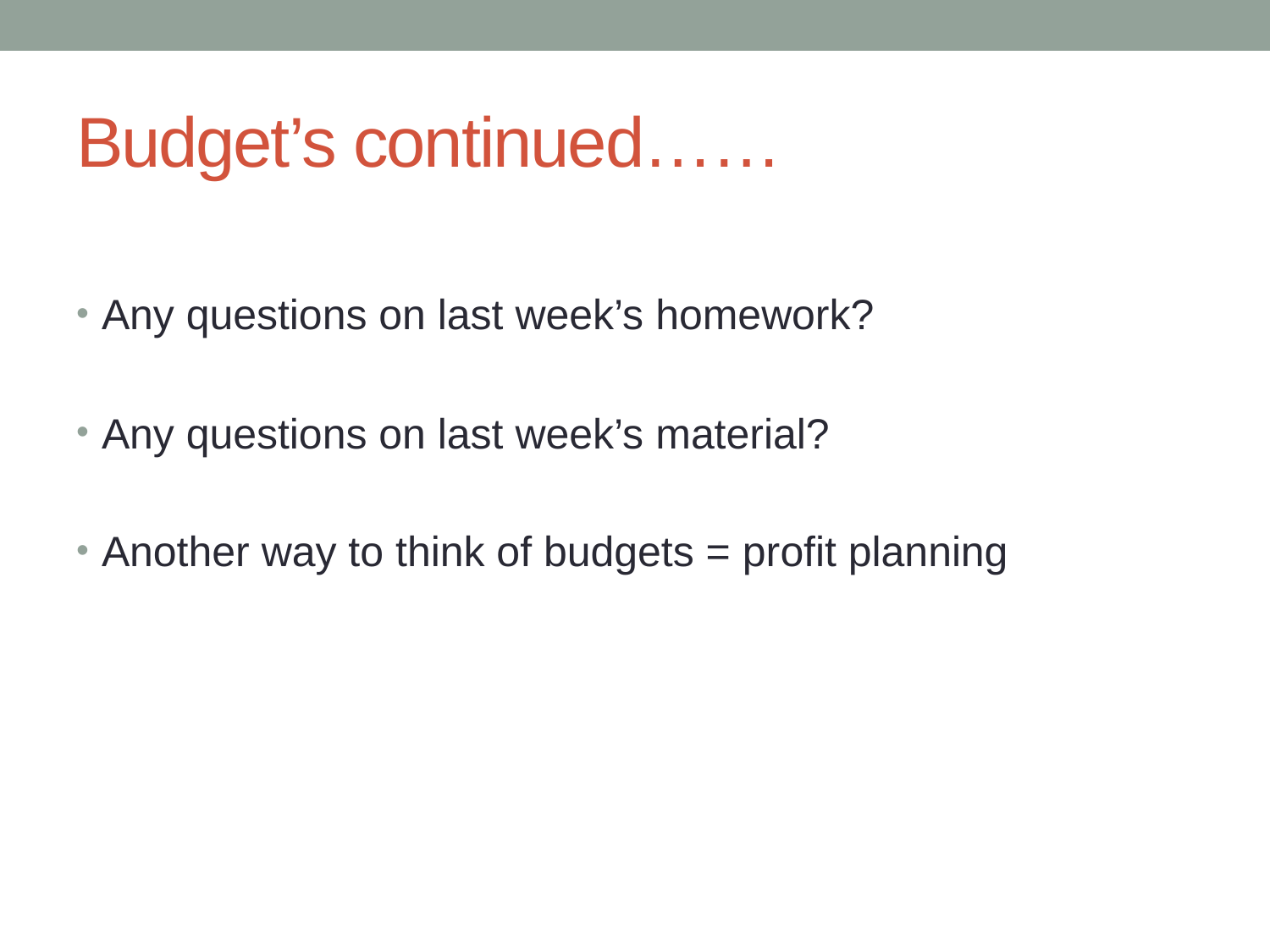

# Budget’s continued……

Any questions on last week’s homework?

Any questions on last week’s material?

Another way to think of budgets = profit planning